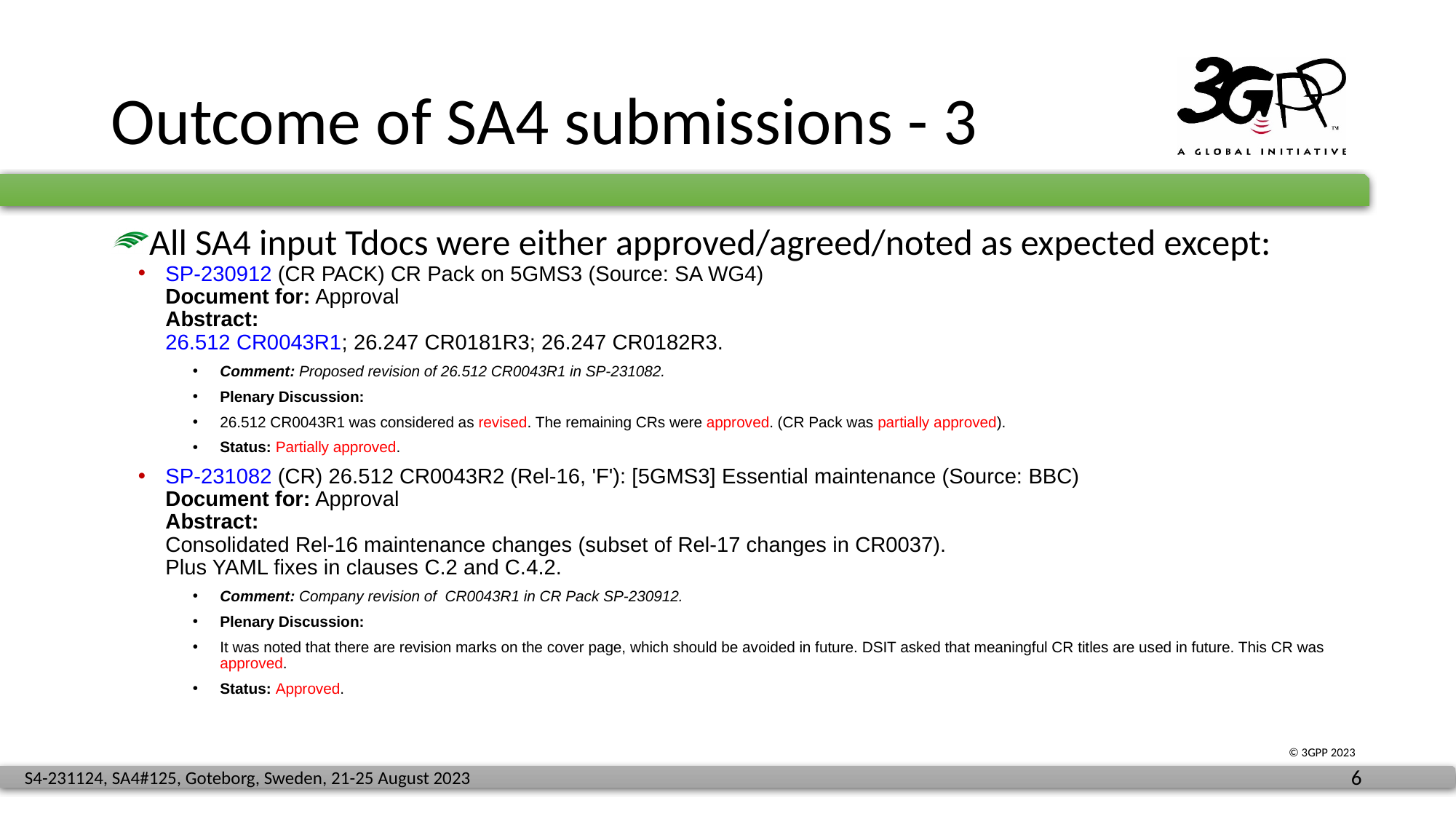

# Outcome of SA4 submissions - 3
All SA4 input Tdocs were either approved/agreed/noted as expected except:
SP-230912 (CR PACK) CR Pack on 5GMS3 (Source: SA WG4)
Document for: Approval
Abstract:
26.512 CR0043R1; 26.247 CR0181R3; 26.247 CR0182R3.
Comment: Proposed revision of 26.512 CR0043R1 in SP-231082.
Plenary Discussion:
26.512 CR0043R1 was considered as revised. The remaining CRs were approved. (CR Pack was partially approved).
Status: Partially approved.
SP-231082 (CR) 26.512 CR0043R2 (Rel-16, 'F'): [5GMS3] Essential maintenance (Source: BBC)
Document for: Approval
Abstract:
Consolidated Rel-16 maintenance changes (subset of Rel-17 changes in CR0037).
Plus YAML fixes in clauses C.2 and C.4.2.
Comment: Company revision of  CR0043R1 in CR Pack SP-230912.
Plenary Discussion:
It was noted that there are revision marks on the cover page, which should be avoided in future. DSIT asked that meaningful CR titles are used in future. This CR was approved.
Status: Approved.